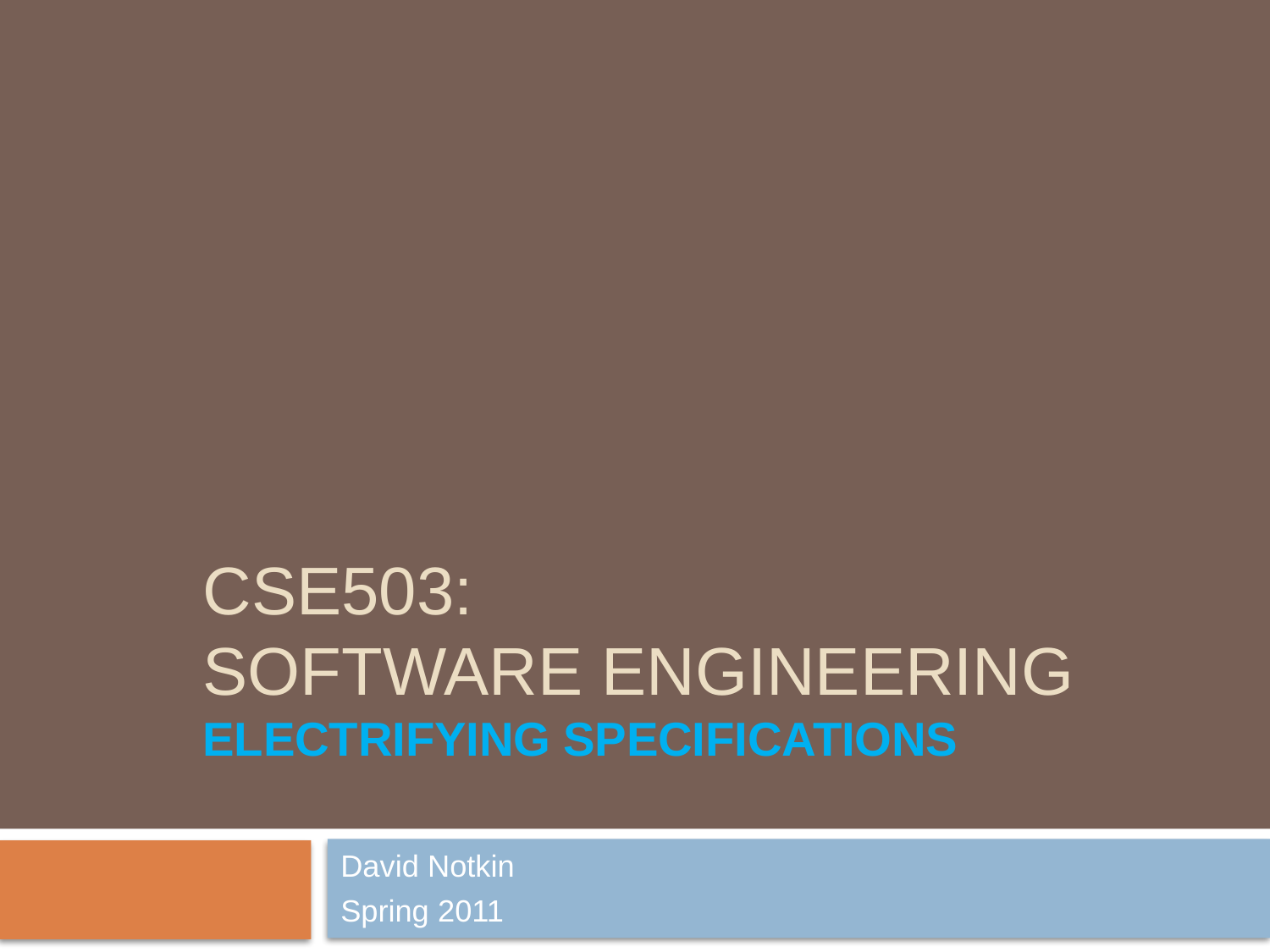

# CSE503: Software Engineering Electrifying specifications
David Notkin
Spring 2011